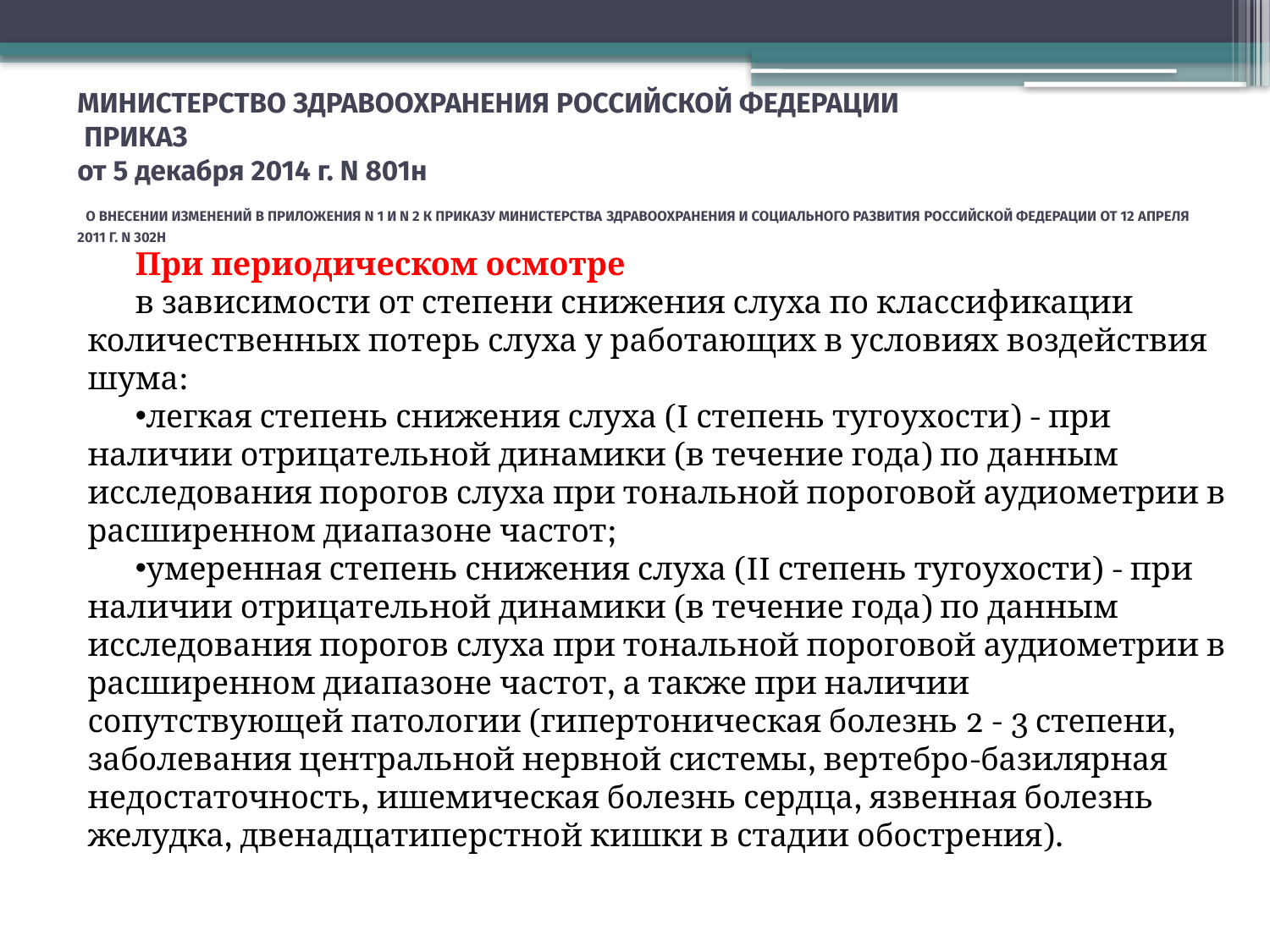

# МИНИСТЕРСТВО ЗДРАВООХРАНЕНИЯ РОССИЙСКОЙ ФЕДЕРАЦИИ  ПРИКАЗ от 5 декабря 2014 г. N 801н О ВНЕСЕНИИ ИЗМЕНЕНИЙ В ПРИЛОЖЕНИЯ N 1 И N 2 К ПРИКАЗУ МИНИСТЕРСТВА ЗДРАВООХРАНЕНИЯ И СОЦИАЛЬНОГО РАЗВИТИЯ РОССИЙСКОЙ ФЕДЕРАЦИИ ОТ 12 АПРЕЛЯ 2011 Г. N 302Н
При периодическом осмотре
в зависимости от степени снижения слуха по классификации количественных потерь слуха у работающих в условиях воздействия шума:
легкая степень снижения слуха (I степень тугоухости) - при наличии отрицательной динамики (в течение года) по данным исследования порогов слуха при тональной пороговой аудиометрии в расширенном диапазоне частот;
умеренная степень снижения слуха (II степень тугоухости) - при наличии отрицательной динамики (в течение года) по данным исследования порогов слуха при тональной пороговой аудиометрии в расширенном диапазоне частот, а также при наличии сопутствующей патологии (гипертоническая болезнь 2 - 3 степени, заболевания центральной нервной системы, вертебро-базилярная недостаточность, ишемическая болезнь сердца, язвенная болезнь желудка, двенадцатиперстной кишки в стадии обострения).